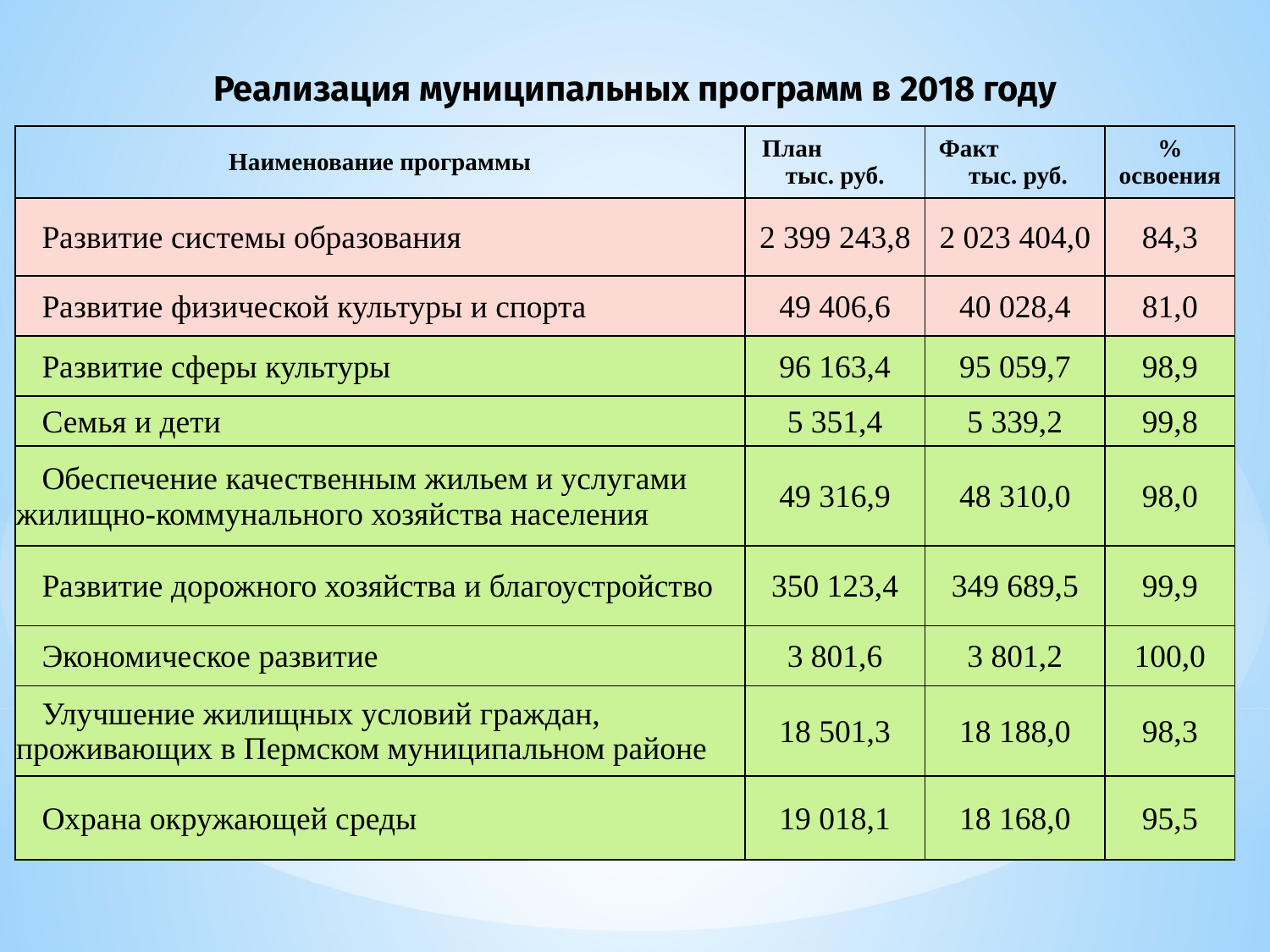

# Реализация муниципальных программ в 2018 году
| Наименование программы | План тыс. руб. | Факт тыс. руб. | % освоения |
| --- | --- | --- | --- |
| Развитие системы образования | 2 399 243,8 | 2 023 404,0 | 84,3 |
| Развитие физической культуры и спорта | 49 406,6 | 40 028,4 | 81,0 |
| Развитие сферы культуры | 96 163,4 | 95 059,7 | 98,9 |
| Семья и дети | 5 351,4 | 5 339,2 | 99,8 |
| Обеспечение качественным жильем и услугами жилищно-коммунального хозяйства населения | 49 316,9 | 48 310,0 | 98,0 |
| Развитие дорожного хозяйства и благоустройство | 350 123,4 | 349 689,5 | 99,9 |
| Экономическое развитие | 3 801,6 | 3 801,2 | 100,0 |
| Улучшение жилищных условий граждан, проживающих в Пермском муниципальном районе | 18 501,3 | 18 188,0 | 98,3 |
| Охрана окружающей среды | 19 018,1 | 18 168,0 | 95,5 |